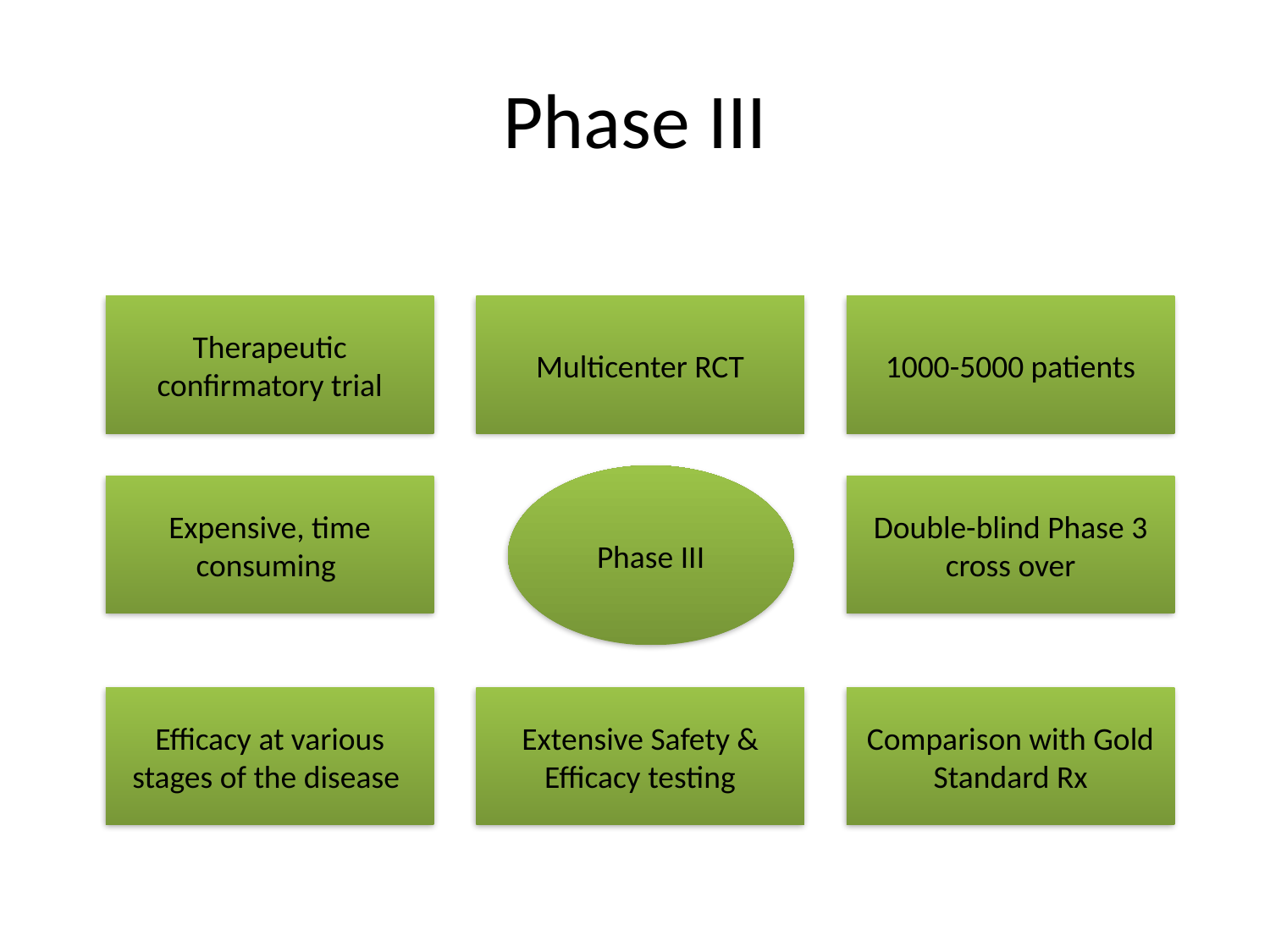

# Phase III

Therapeutic confirmatory trial
Multicenter RCT
1000-5000 patients
Phase III
Expensive, time consuming
Double-blind Phase 3 cross over
Efficacy at various stages of the disease
Extensive Safety & Efficacy testing
Comparison with Gold Standard Rx